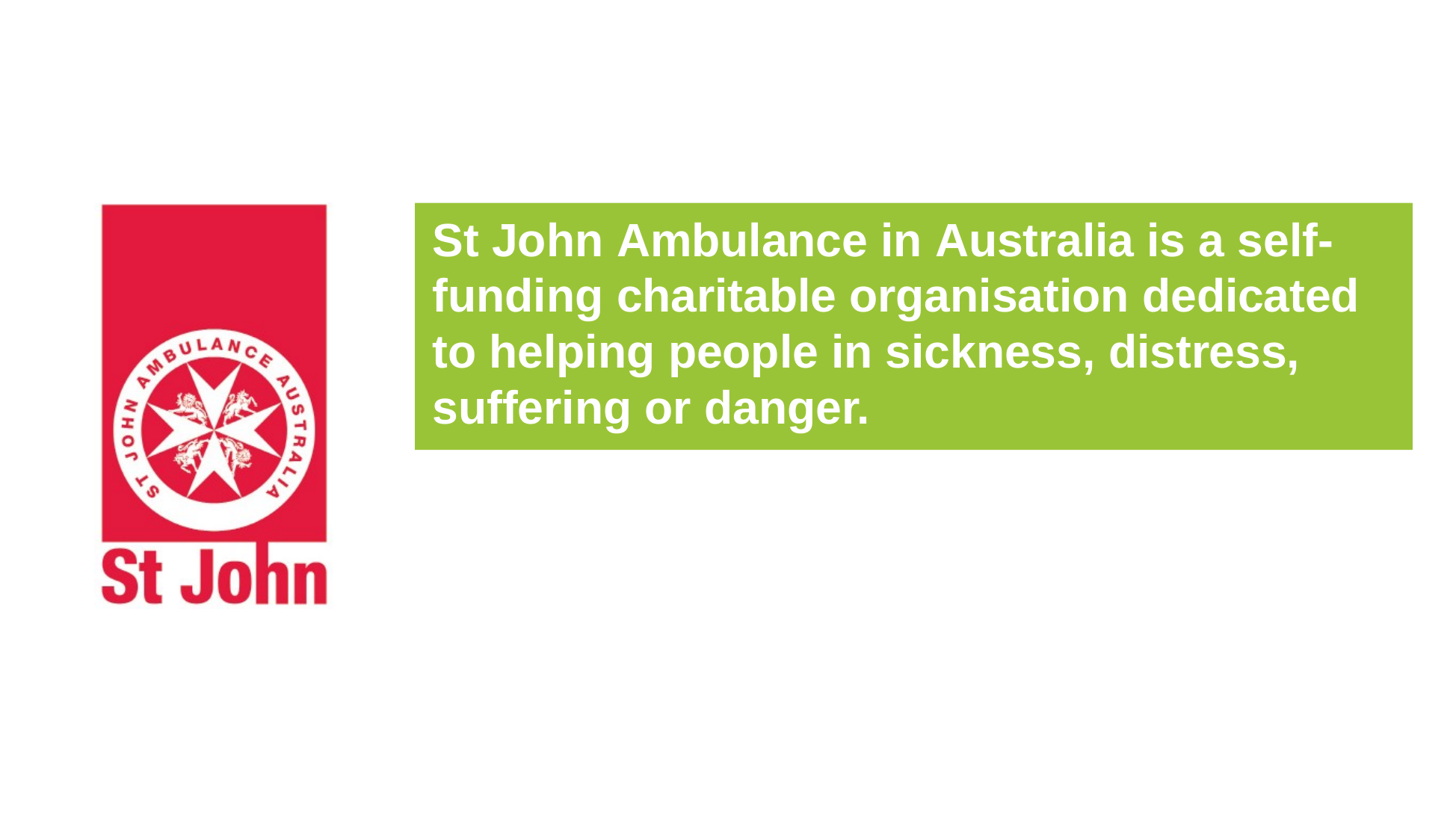

St John Ambulance in Australia is a self-  funding charitable organisation dedicated  to helping people in sickness, distress,  suffering or danger.